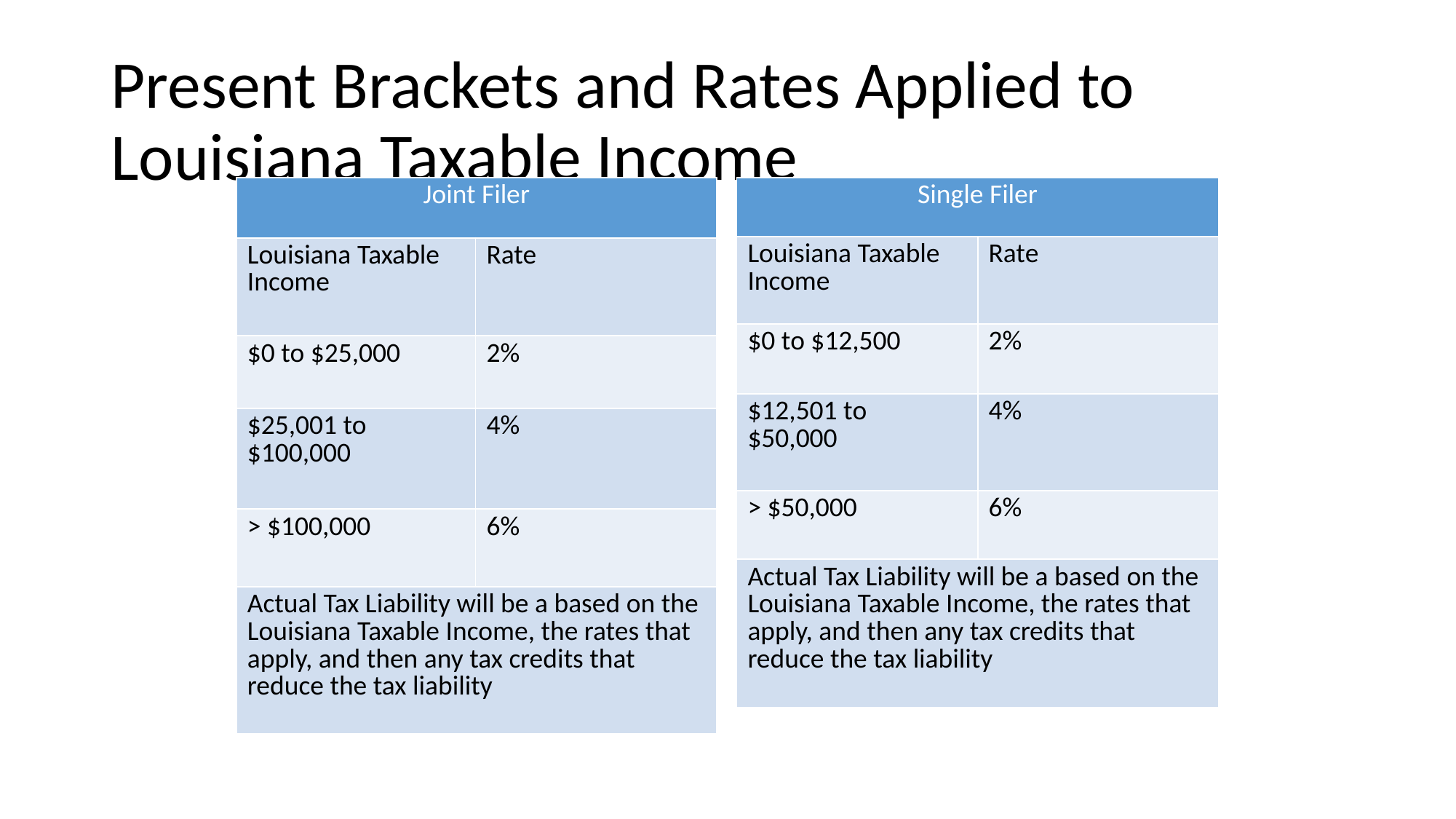

# Present Brackets and Rates Applied to Louisiana Taxable Income
| Joint Filer |  |
| --- | --- |
| Louisiana Taxable Income | Rate |
| $0 to $25,000 | 2% |
| $25,001 to $100,000 | 4% |
| > $100,000 | 6% |
| Actual Tax Liability will be a based on the Louisiana Taxable Income, the rates that apply, and then any tax credits that reduce the tax liability |  |
| Single Filer |  |
| --- | --- |
| Louisiana Taxable Income | Rate |
| $0 to $12,500 | 2% |
| $12,501 to $50,000 | 4% |
| > $50,000 | 6% |
| Actual Tax Liability will be a based on the Louisiana Taxable Income, the rates that apply, and then any tax credits that reduce the tax liability |  |